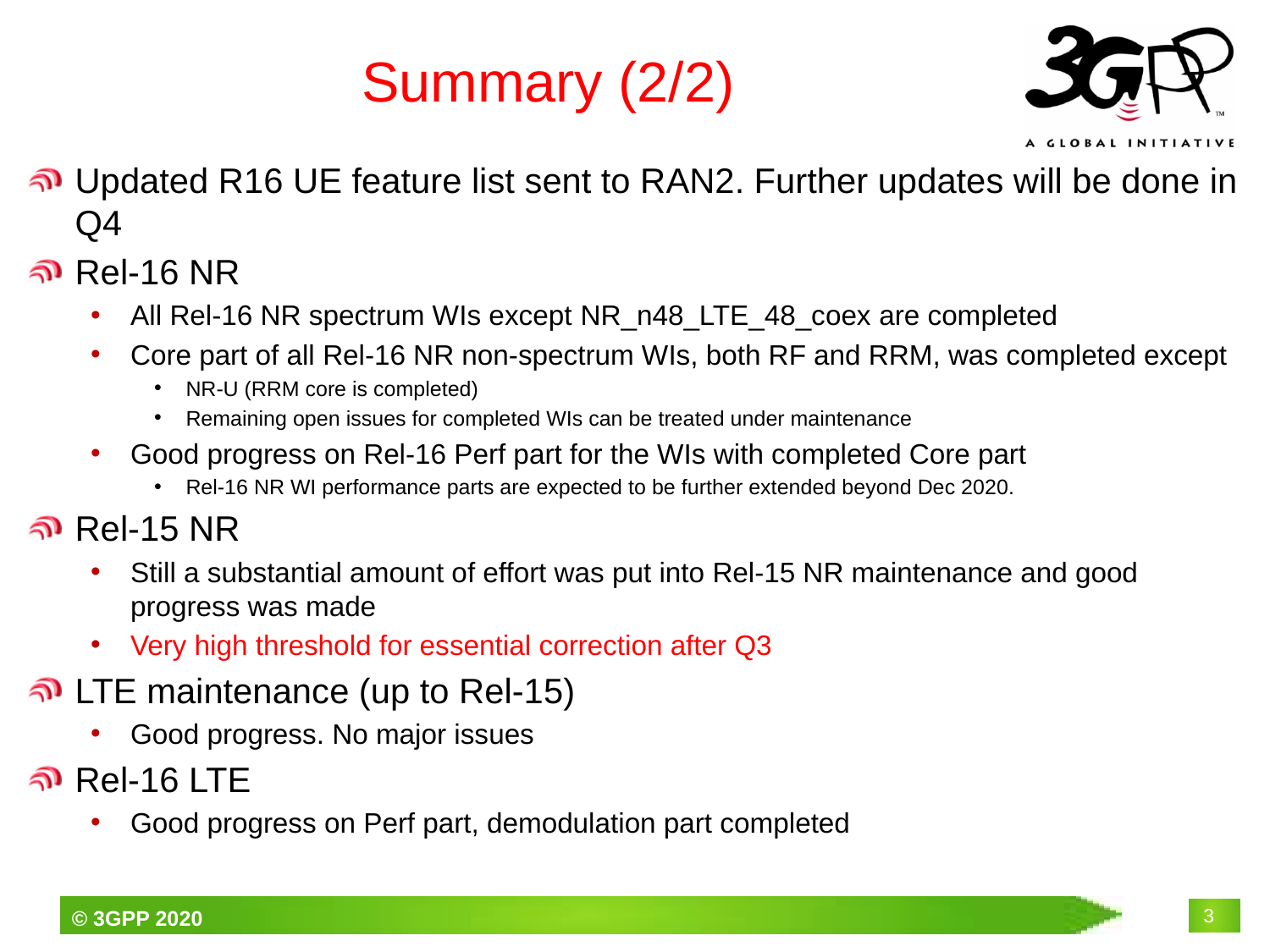

# Summary (2/2)

Updated R16 UE feature list sent to RAN2. Further updates will be done in Q4
Rel-16 NR
All Rel-16 NR spectrum WIs except NR_n48_LTE_48_coex are completed
Core part of all Rel-16 NR non-spectrum WIs, both RF and RRM, was completed except
NR-U (RRM core is completed)
Remaining open issues for completed WIs can be treated under maintenance
Good progress on Rel-16 Perf part for the WIs with completed Core part
Rel-16 NR WI performance parts are expected to be further extended beyond Dec 2020.
Rel-15 NR
Still a substantial amount of effort was put into Rel-15 NR maintenance and good progress was made
Very high threshold for essential correction after Q3
LTE maintenance (up to Rel-15)
Good progress. No major issues
Rel-16 LTE
Good progress on Perf part, demodulation part completed